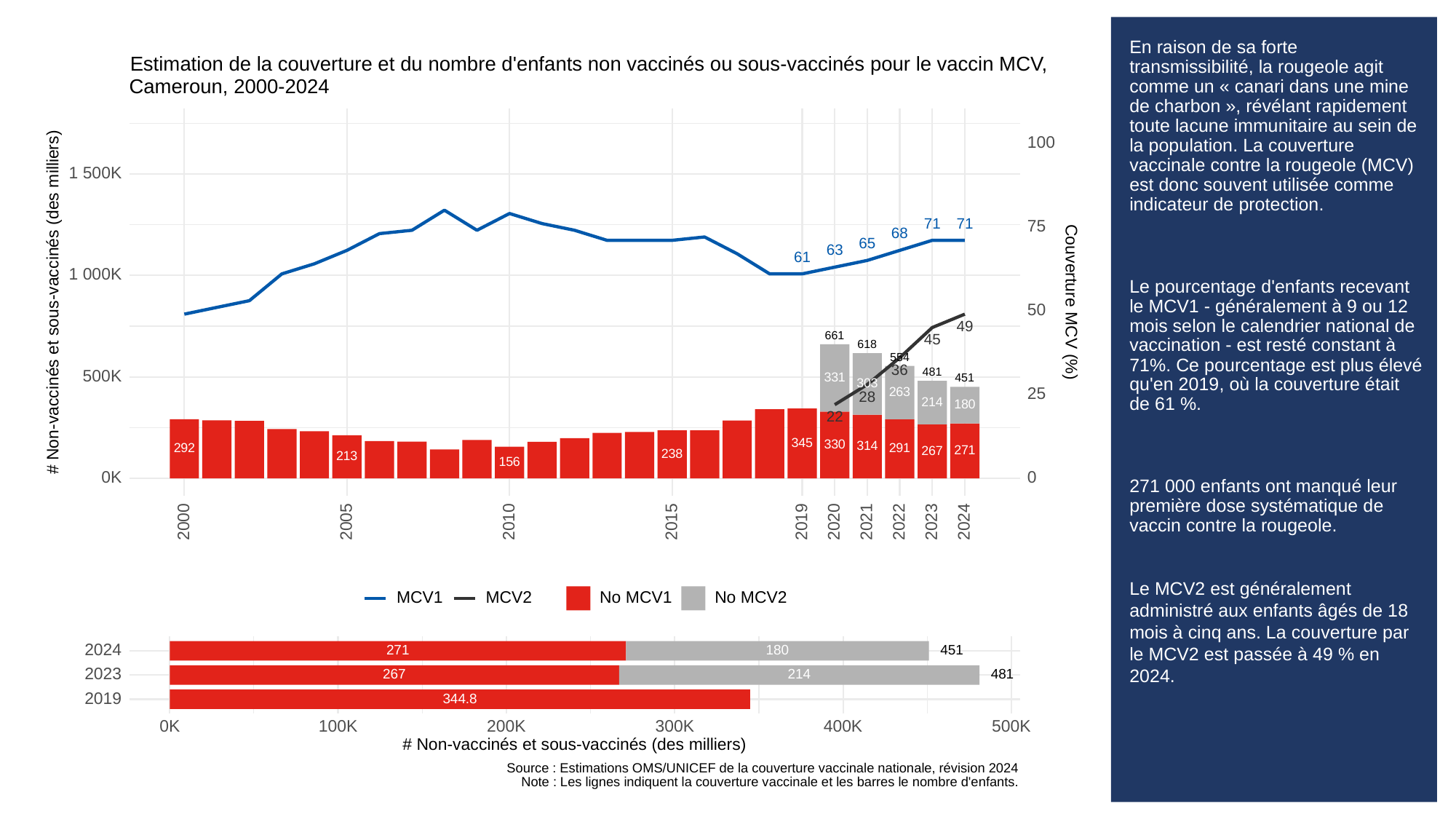

# En raison de sa forte transmissibilité, la rougeole agit comme un « canari dans une mine de charbon », révélant rapidement toute lacune immunitaire au sein de la population. La couverture vaccinale contre la rougeole (MCV) est donc souvent utilisée comme indicateur de protection.

Le pourcentage d'enfants recevant le MCV1 - généralement à 9 ou 12 mois selon le calendrier national de vaccination - est resté constant à 71%. Ce pourcentage est plus élevé qu'en 2019, où la couverture était de 61 %.

271 000 enfants ont manqué leur première dose systématique de vaccin contre la rougeole.

Le MCV2 est généralement administré aux enfants âgés de 18 mois à cinq ans. La couverture par le MCV2 est passée à 49 % en 2024.

Estimation de la couverture et du nombre d'enfants non vaccinés ou sous-vaccinés pour le vaccin MCV,
Cameroun, 2000-2024

100
1 500K

71
71
75

68
65
63
61
1 000K

# Non-vaccinés et sous-vaccinés (des milliers)
Couverture MCV (%)
50

49

661
45
618

554
36

481
500K
331
451

303

263
25
28
214
180

22

345

330

314

292
291
271
267

238
213
156
0K
0

2023
2000
2005
2010
2015
2019
2020
2021
2022
2024

MCV1
MCV2
No MCV1
No MCV2

2024
180
451
271

2023
267
481
214

2019
344.8

300K
0K
100K
200K
400K
500K
# Non-vaccinés et sous-vaccinés (des milliers)
Source : Estimations OMS/UNICEF de la couverture vaccinale nationale, révision 2024
Note : Les lignes indiquent la couverture vaccinale et les barres le nombre d'enfants.